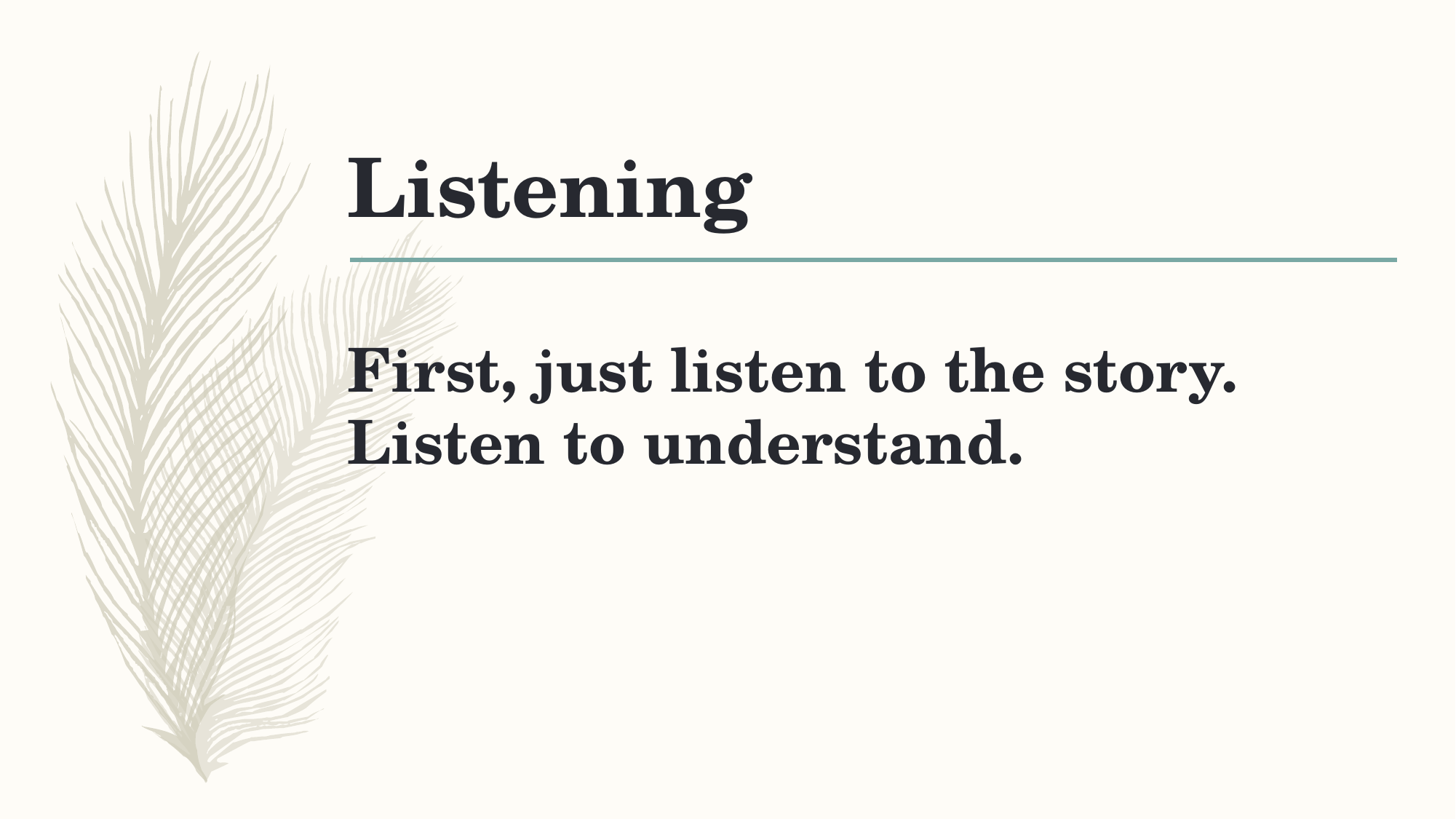

Listening

First, just listen to the story.  Listen to understand.